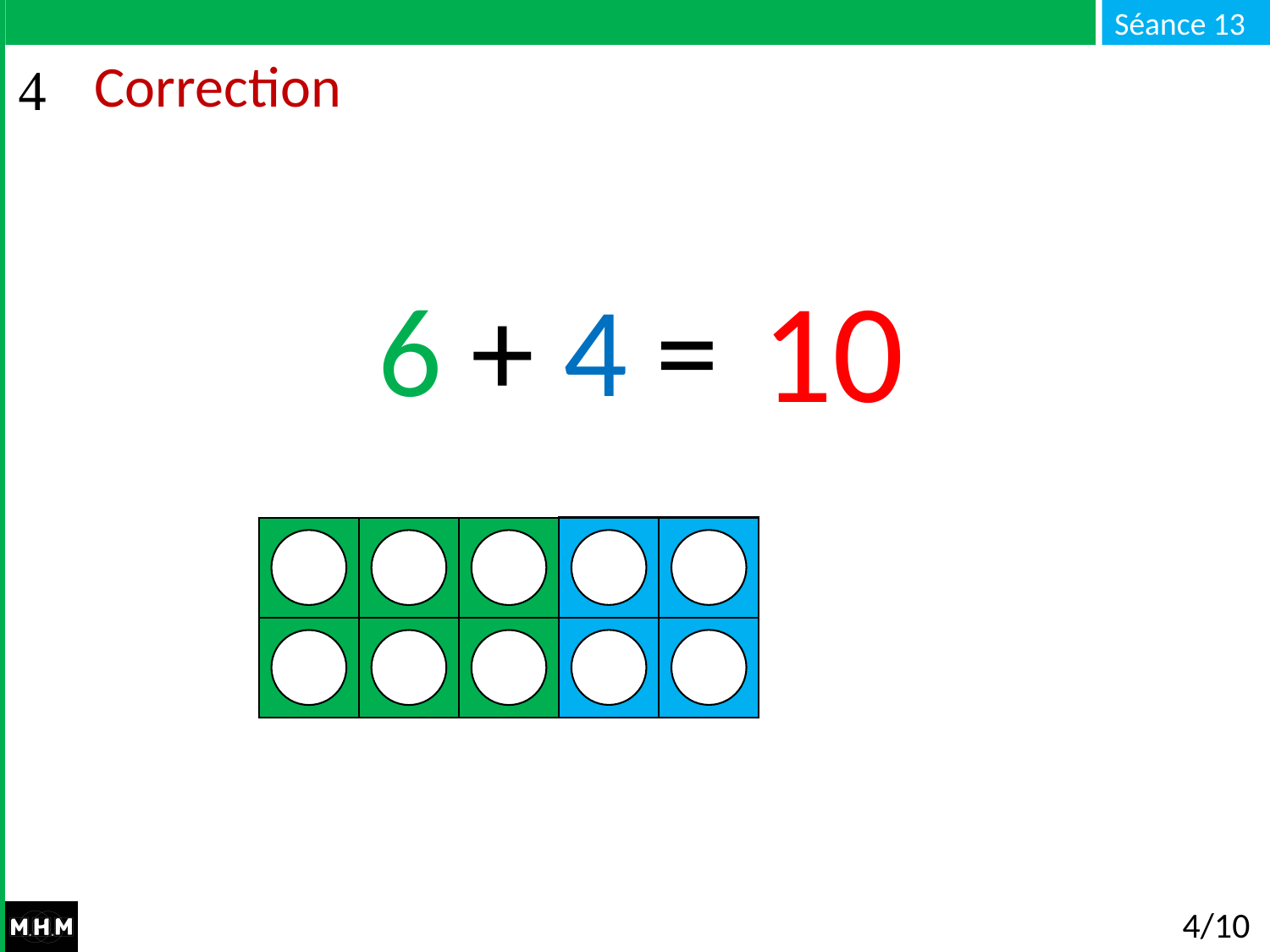

# Correction
10
6 + 4 = …

4/10